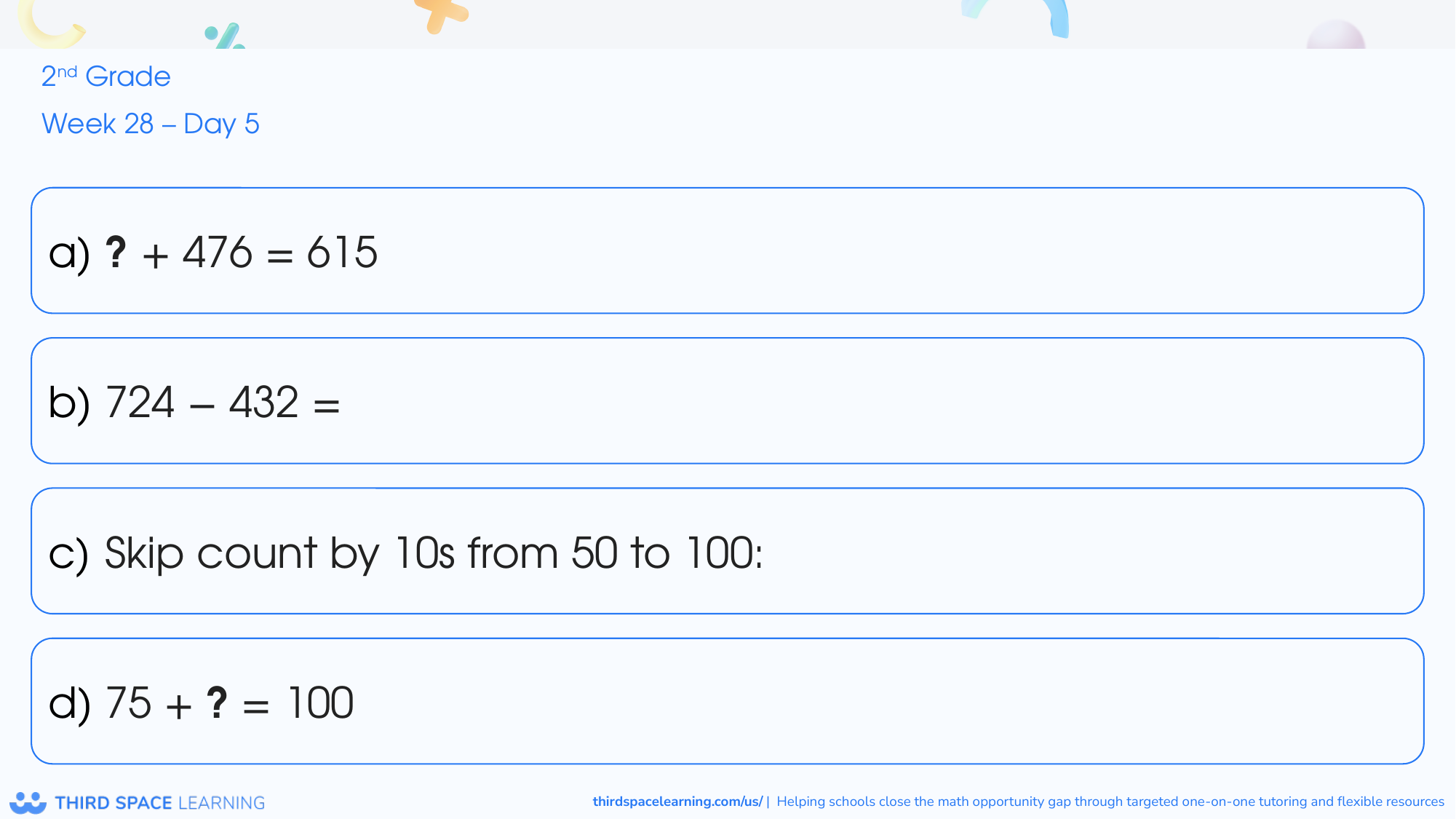

2nd Grade
Week 28 – Day 5
? + 476 = 615
724 − 432 =
Skip count by 10s from 50 to 100:
75 + ? = 100